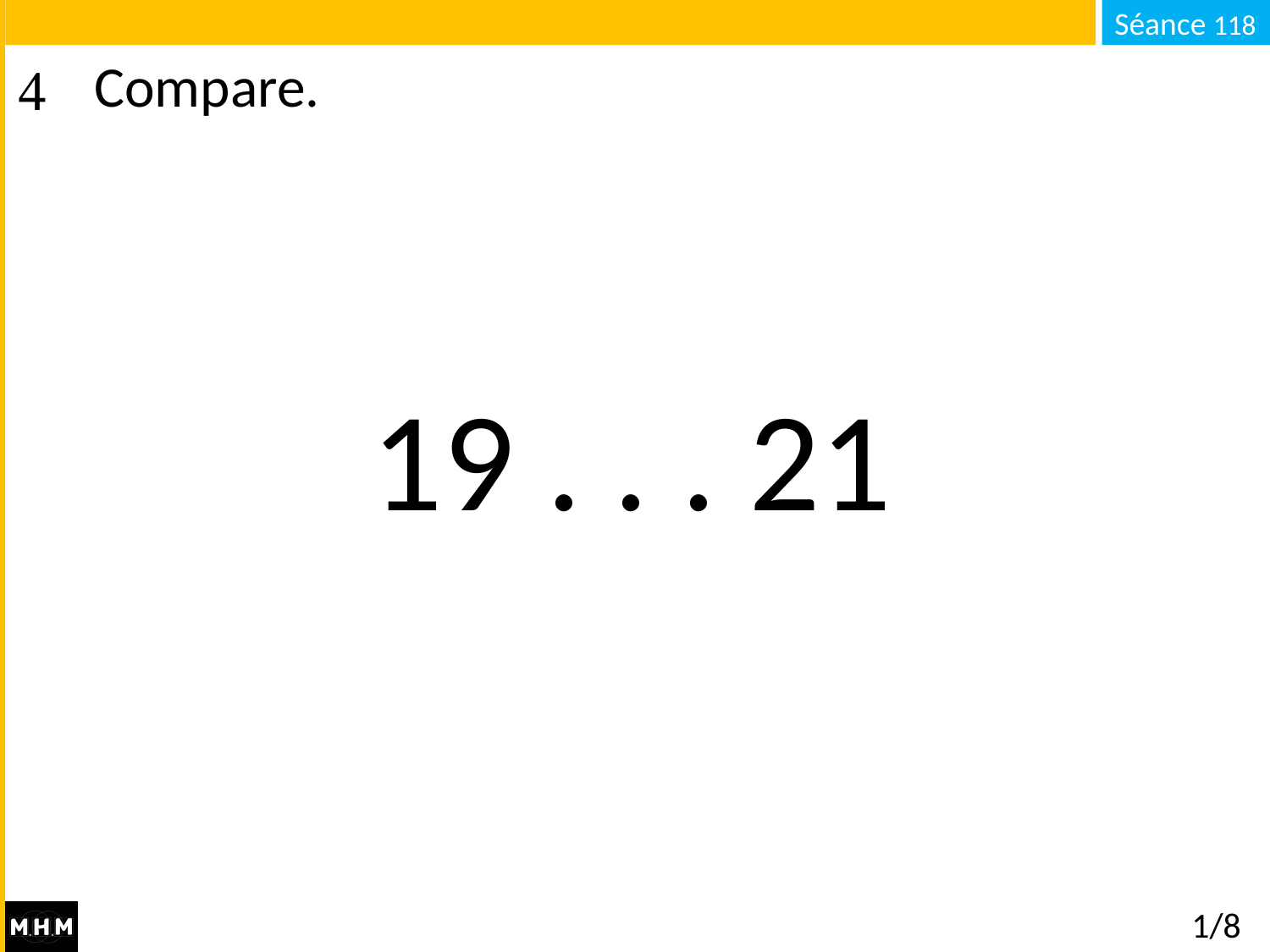

# Compare.
19 . . . 21
1/8